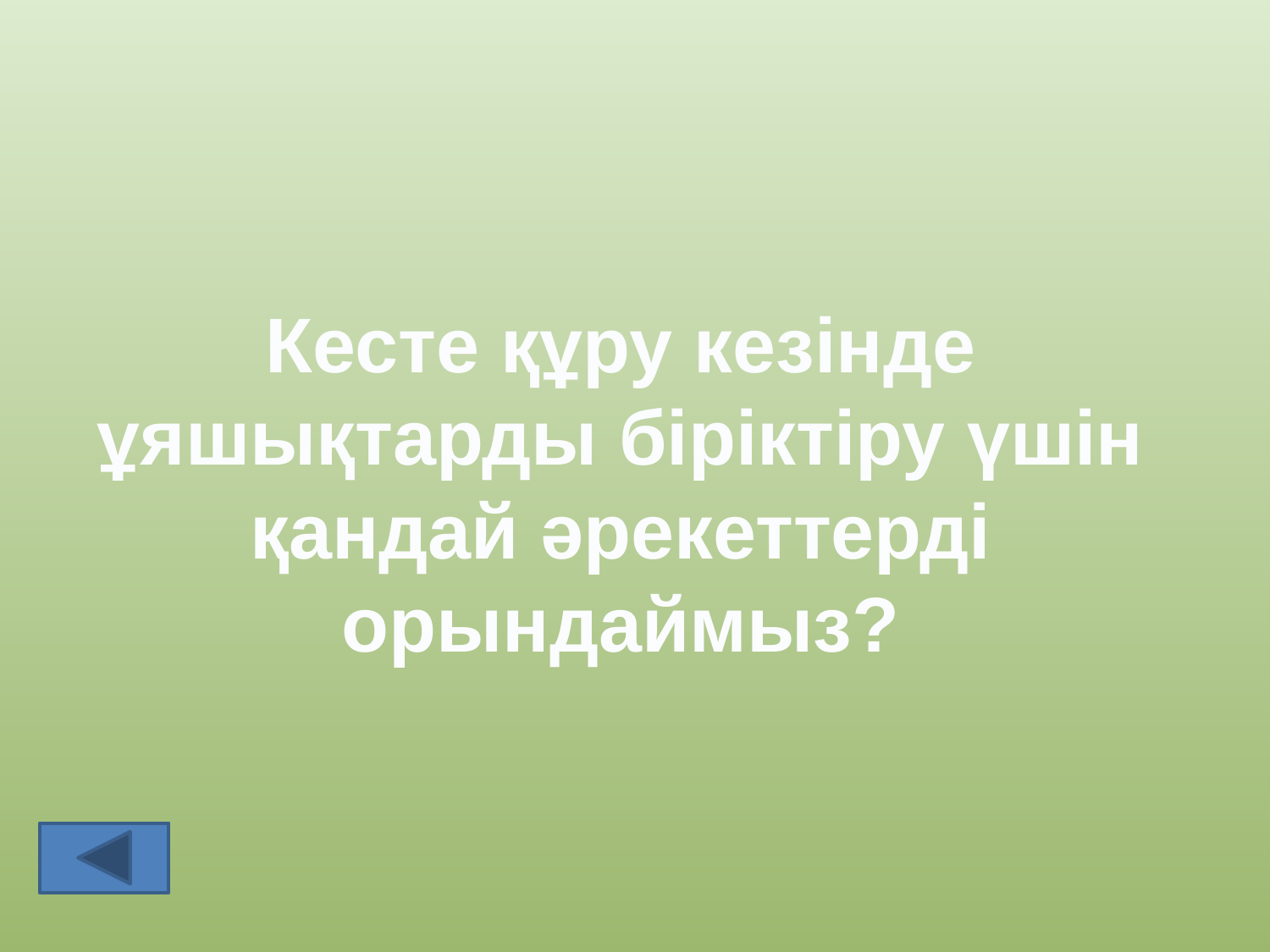

Кесте құру кезінде ұяшықтарды біріктіру үшін қандай әрекеттерді орындаймыз?